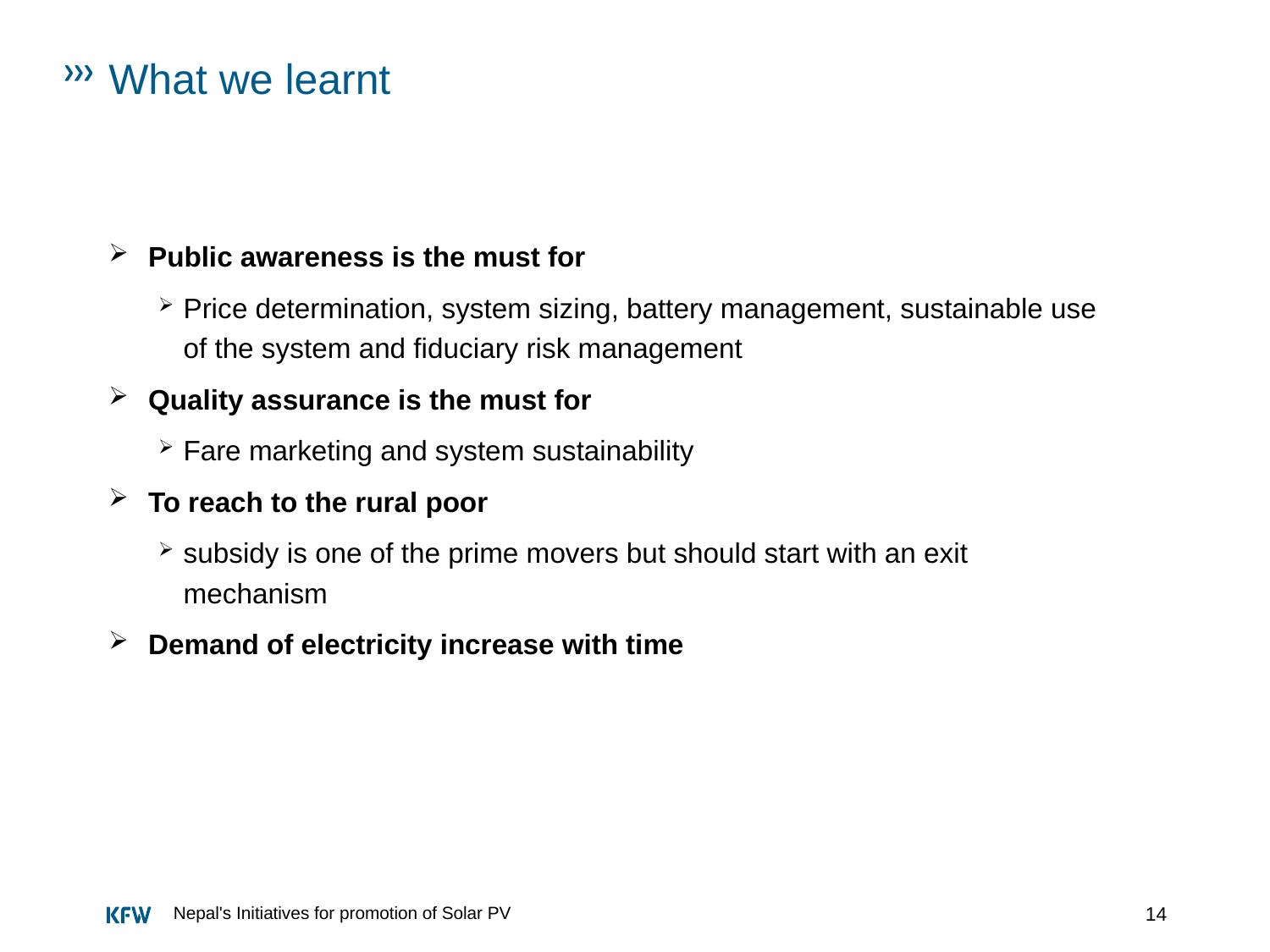

# What we learnt
Public awareness is the must for
Price determination, system sizing, battery management, sustainable use of the system and fiduciary risk management
Quality assurance is the must for
Fare marketing and system sustainability
To reach to the rural poor
subsidy is one of the prime movers but should start with an exit mechanism
Demand of electricity increase with time
14
Nepal's Initiatives for promotion of Solar PV